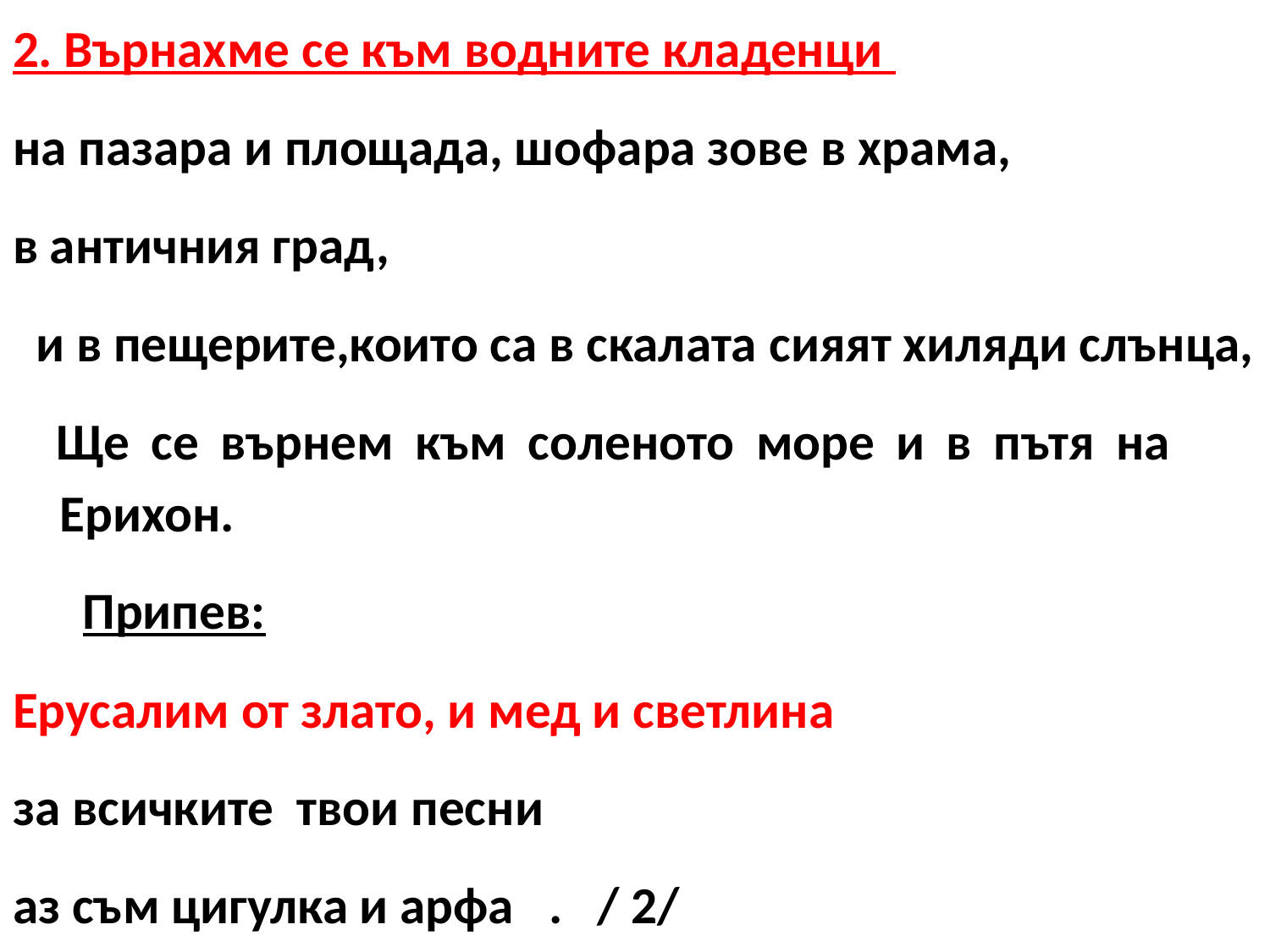

2. Върнахме се към водните кладенци
на пазара и площада, шофара зове в храма,
в античния град,
  и в пещерите,които са в скалата сияят хиляди слънца,
  Ще се върнем към соленото море и в пътя на     Ерихон.
      Припев:
Ерусалим от злато, и мед и светлина
за всичките  твои песни
аз съм цигулка и арфа   .   / 2/